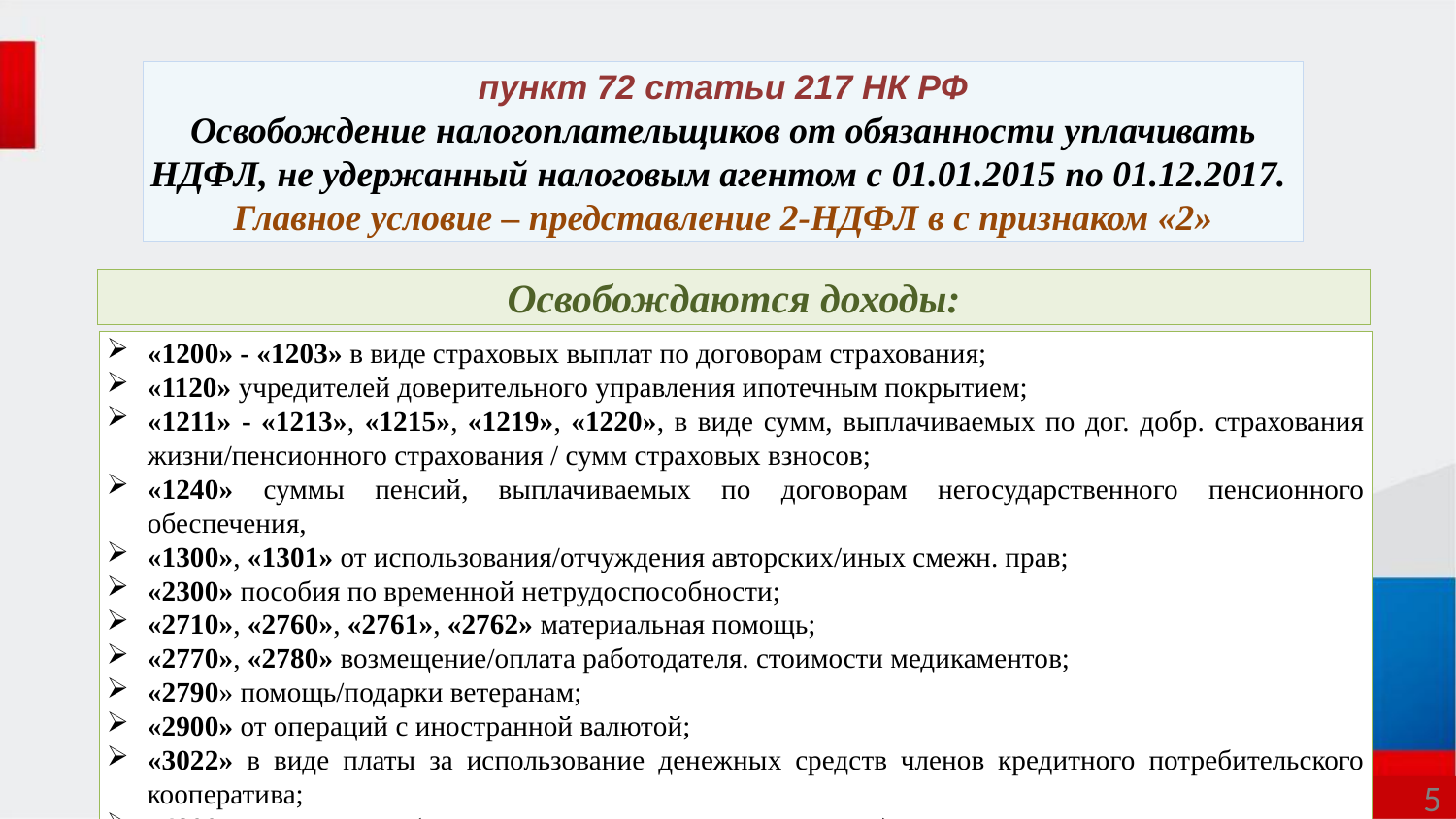

пункт 72 статьи 217 НК РФ
Освобождение налогоплательщиков от обязанности уплачивать НДФЛ, не удержанный налоговым агентом с 01.01.2015 по 01.12.2017.
Главное условие – представление 2-НДФЛ в с признаком «2»
Освобождаются доходы:
«1200» - «1203» в виде страховых выплат по договорам страхования;
«1120» учредителей доверительного управления ипотечным покрытием;
«1211» - «1213», «1215», «1219», «1220», в виде сумм, выплачиваемых по дог. добр. страхования жизни/пенсионного страхования / сумм страховых взносов;
«1240» суммы пенсий, выплачиваемых по договорам негосударственного пенсионного обеспечения,
«1300», «1301» от использования/отчуждения авторских/иных смежн. прав;
«2300» пособия по временной нетрудоспособности;
«2710», «2760», «2761», «2762» материальная помощь;
«2770», «2780» возмещение/оплата работодателя. стоимости медикаментов;
«2790» помощь/подарки ветеранам;
«2900» от операций с иностранной валютой;
«3022» в виде платы за использование денежных средств членов кредитного потребительского кооператива;
«4800» иные доходы (в том числе списанная задолженность)

5